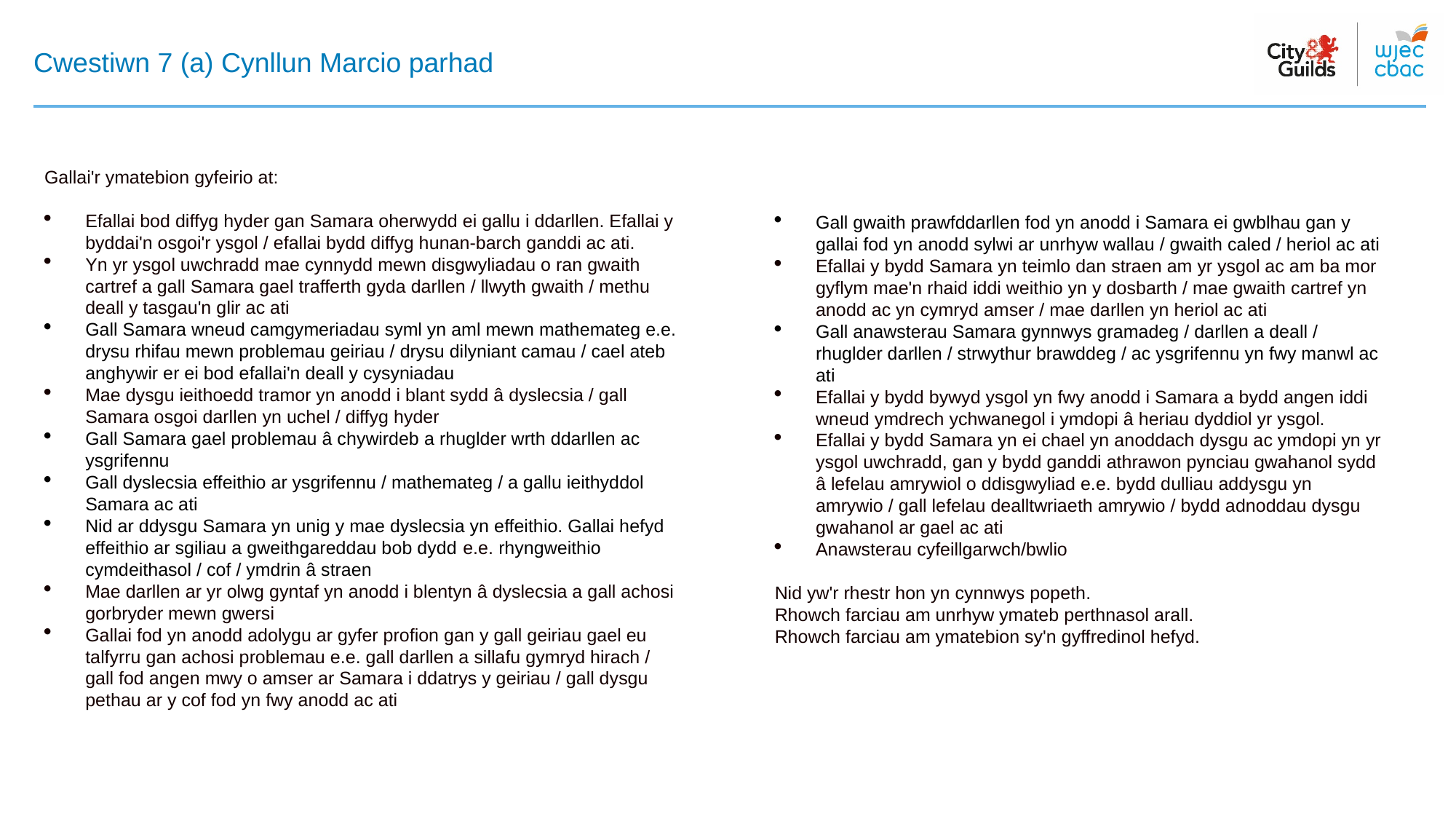

# Cwestiwn 7 (a) Cynllun Marcio parhad
Gallai'r ymatebion gyfeirio at:

Efallai bod diffyg hyder gan Samara oherwydd ei gallu i ddarllen. Efallai y byddai'n osgoi'r ysgol / efallai bydd diffyg hunan-barch ganddi ac ati.
Yn yr ysgol uwchradd mae cynnydd mewn disgwyliadau o ran gwaith cartref a gall Samara gael trafferth gyda darllen / llwyth gwaith / methu deall y tasgau'n glir ac ati
Gall Samara wneud camgymeriadau syml yn aml mewn mathemateg e.e. drysu rhifau mewn problemau geiriau / drysu dilyniant camau / cael ateb anghywir er ei bod efallai'n deall y cysyniadau
Mae dysgu ieithoedd tramor yn anodd i blant sydd â dyslecsia / gall Samara osgoi darllen yn uchel / diffyg hyder
Gall Samara gael problemau â chywirdeb a rhuglder wrth ddarllen ac ysgrifennu
Gall dyslecsia effeithio ar ysgrifennu / mathemateg / a gallu ieithyddol Samara ac ati
Nid ar ddysgu Samara yn unig y mae dyslecsia yn effeithio. Gallai hefyd effeithio ar sgiliau a gweithgareddau bob dydd e.e. rhyngweithio cymdeithasol / cof / ymdrin â straen
Mae darllen ar yr olwg gyntaf yn anodd i blentyn â dyslecsia a gall achosi gorbryder mewn gwersi
Gallai fod yn anodd adolygu ar gyfer profion gan y gall geiriau gael eu talfyrru gan achosi problemau e.e. gall darllen a sillafu gymryd hirach / gall fod angen mwy o amser ar Samara i ddatrys y geiriau / gall dysgu pethau ar y cof fod yn fwy anodd ac ati

Gall gwaith prawfddarllen fod yn anodd i Samara ei gwblhau gan y gallai fod yn anodd sylwi ar unrhyw wallau / gwaith caled / heriol ac ati
Efallai y bydd Samara yn teimlo dan straen am yr ysgol ac am ba mor gyflym mae'n rhaid iddi weithio yn y dosbarth / mae gwaith cartref yn anodd ac yn cymryd amser / mae darllen yn heriol ac ati
Gall anawsterau Samara gynnwys gramadeg / darllen a deall / rhuglder darllen / strwythur brawddeg / ac ysgrifennu yn fwy manwl ac ati
Efallai y bydd bywyd ysgol yn fwy anodd i Samara a bydd angen iddi wneud ymdrech ychwanegol i ymdopi â heriau dyddiol yr ysgol.
Efallai y bydd Samara yn ei chael yn anoddach dysgu ac ymdopi yn yr ysgol uwchradd, gan y bydd ganddi athrawon pynciau gwahanol sydd â lefelau amrywiol o ddisgwyliad e.e. bydd dulliau addysgu yn amrywio / gall lefelau dealltwriaeth amrywio / bydd adnoddau dysgu gwahanol ar gael ac ati
Anawsterau cyfeillgarwch/bwlio

Nid yw'r rhestr hon yn cynnwys popeth.
Rhowch farciau am unrhyw ymateb perthnasol arall.
Rhowch farciau am ymatebion sy'n gyffredinol hefyd.